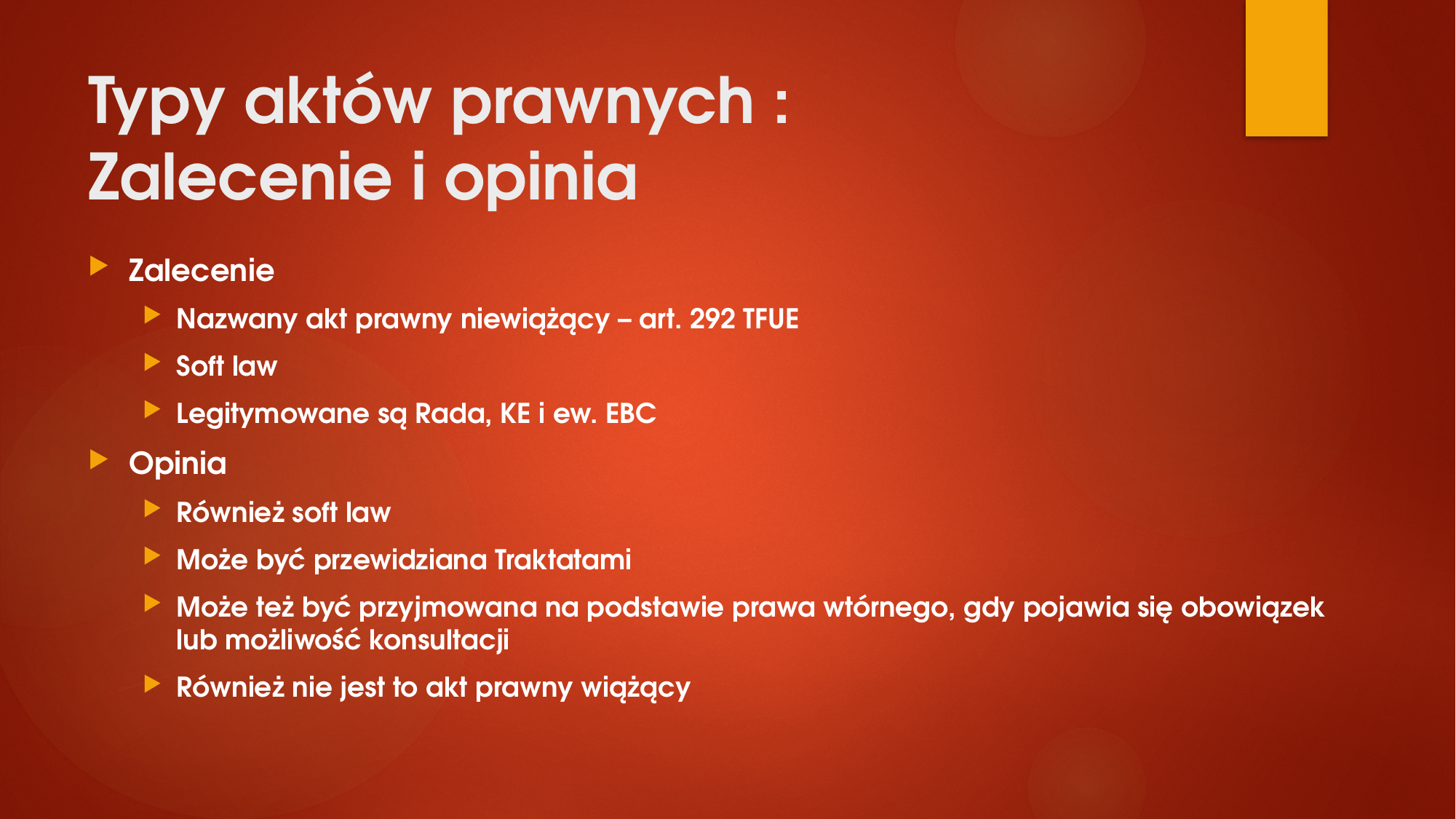

# Typy aktów prawnych : Zalecenie i opinia
Zalecenie
Nazwany akt prawny niewiążący – art. 292 TFUE
Soft law
Legitymowane są Rada, KE i ew. EBC
Opinia
Również soft law
Może być przewidziana Traktatami
Może też być przyjmowana na podstawie prawa wtórnego, gdy pojawia się obowiązek lub możliwość konsultacji
Również nie jest to akt prawny wiążący